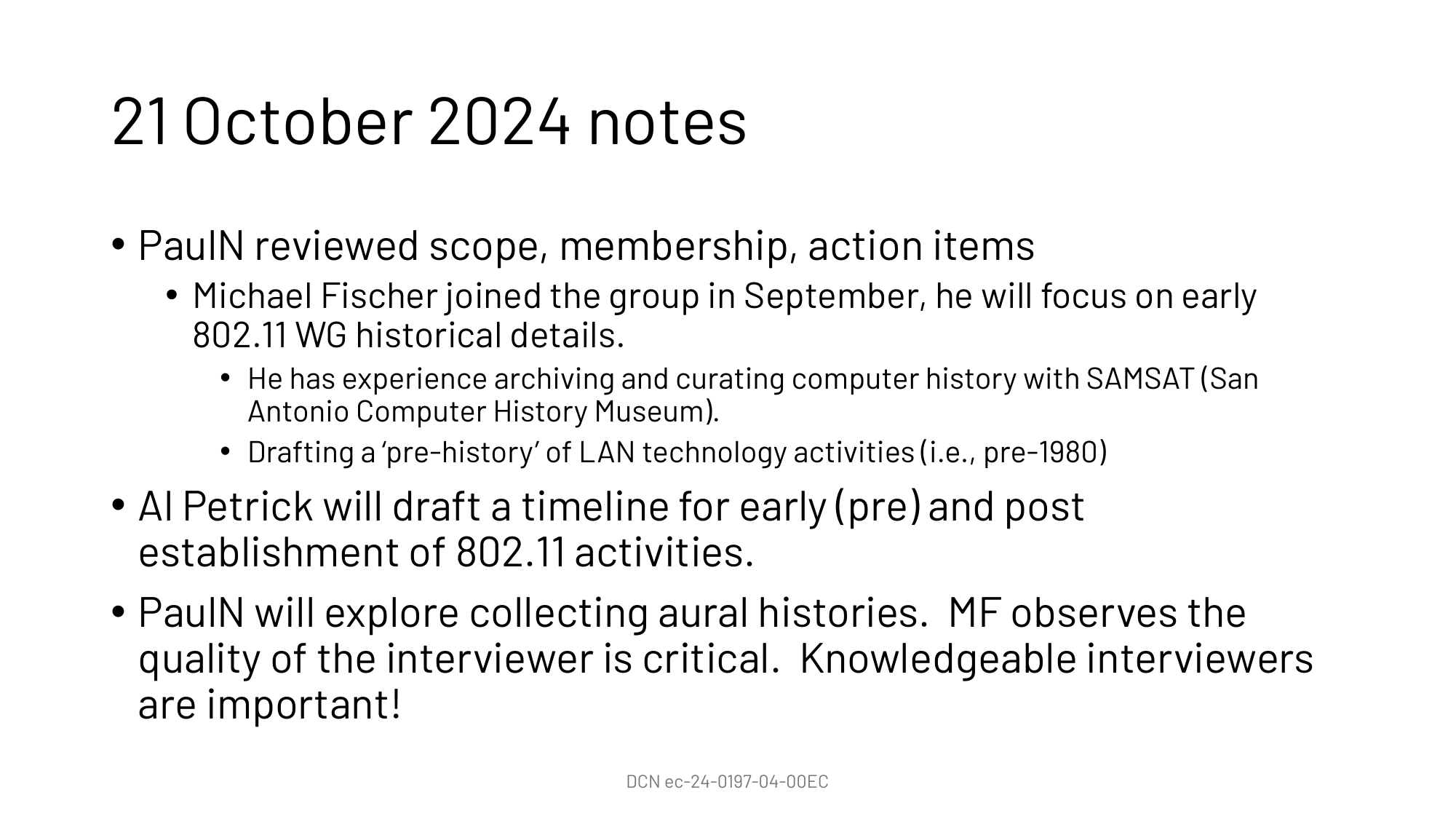

# 21 October 2024 notes
PaulN reviewed scope, membership, action items
Michael Fischer joined the group in September, he will focus on early 802.11 WG historical details.
He has experience archiving and curating computer history with SAMSAT (San Antonio Computer History Museum).
Drafting a ‘pre-history’ of LAN technology activities (i.e., pre-1980)
Al Petrick will draft a timeline for early (pre) and post establishment of 802.11 activities.
PaulN will explore collecting aural histories.  MF observes the quality of the interviewer is critical.  Knowledgeable interviewers are important!

DCN ec-24-0197-04-00EC